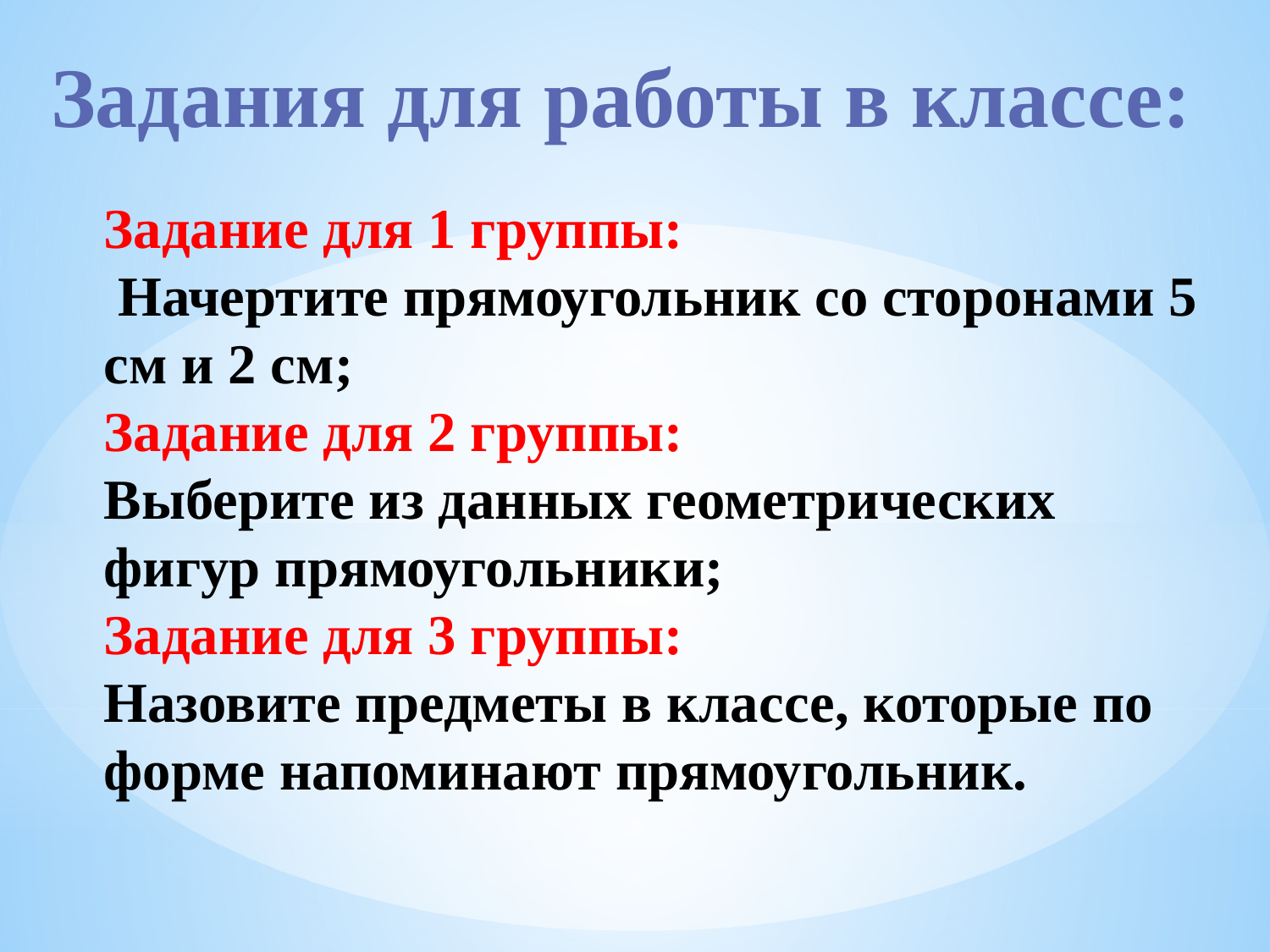

Задания для работы в классе:
Задание для 1 группы:
 Начертите прямоугольник со сторонами 5 см и 2 см;
Задание для 2 группы:
Выберите из данных геометрических фигур прямоугольники;
Задание для 3 группы:
Назовите предметы в классе, которые по форме напоминают прямоугольник.